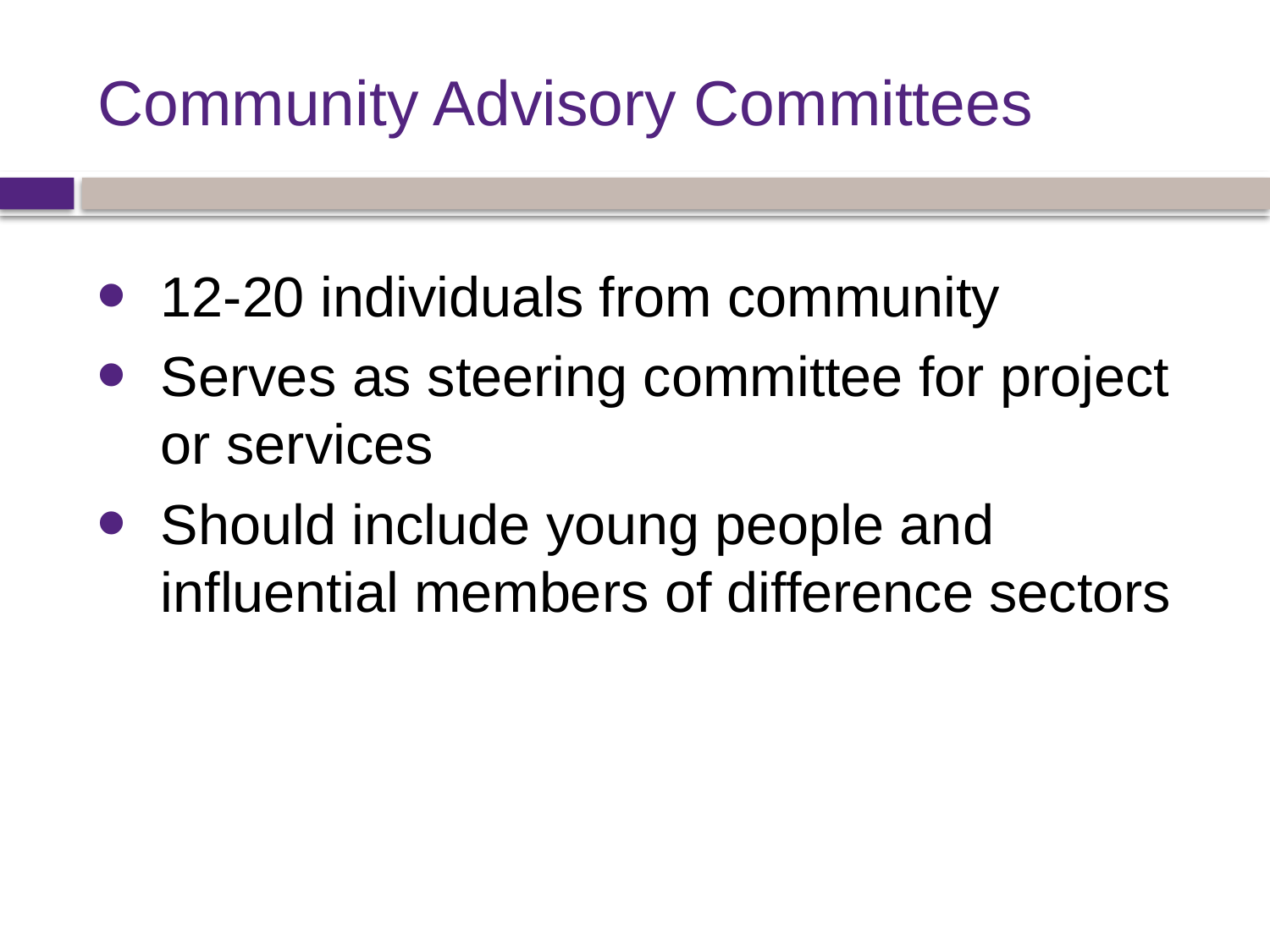

# Community Advisory Committees
12-20 individuals from community
Serves as steering committee for project or services
Should include young people and influential members of difference sectors